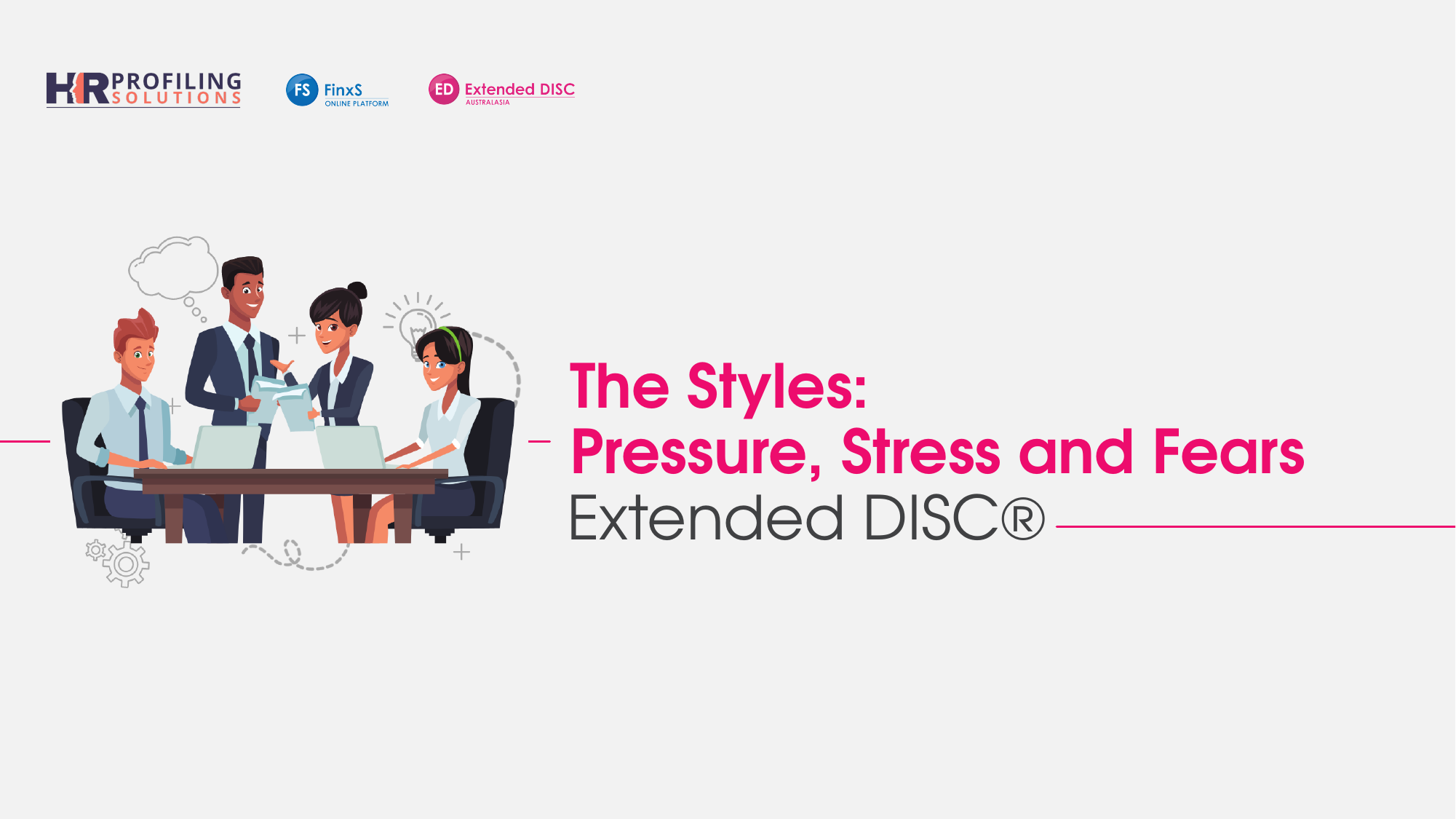

The Styles:
Pressure, Stress and Fears
Extended DISC®